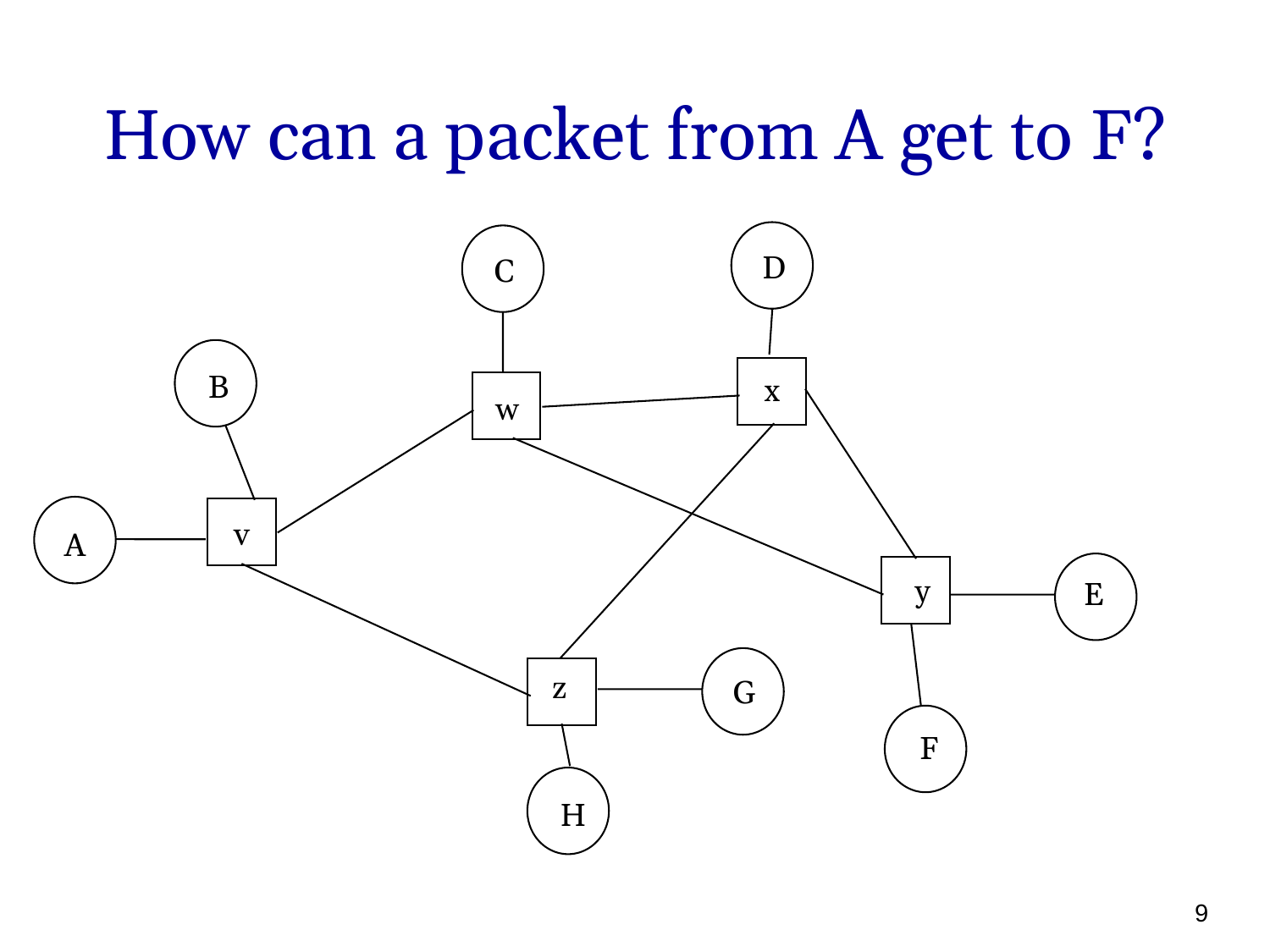

# How can a packet from A get to F?

D
C

B
x

w

v
A

y
E

z

G

F

H
9